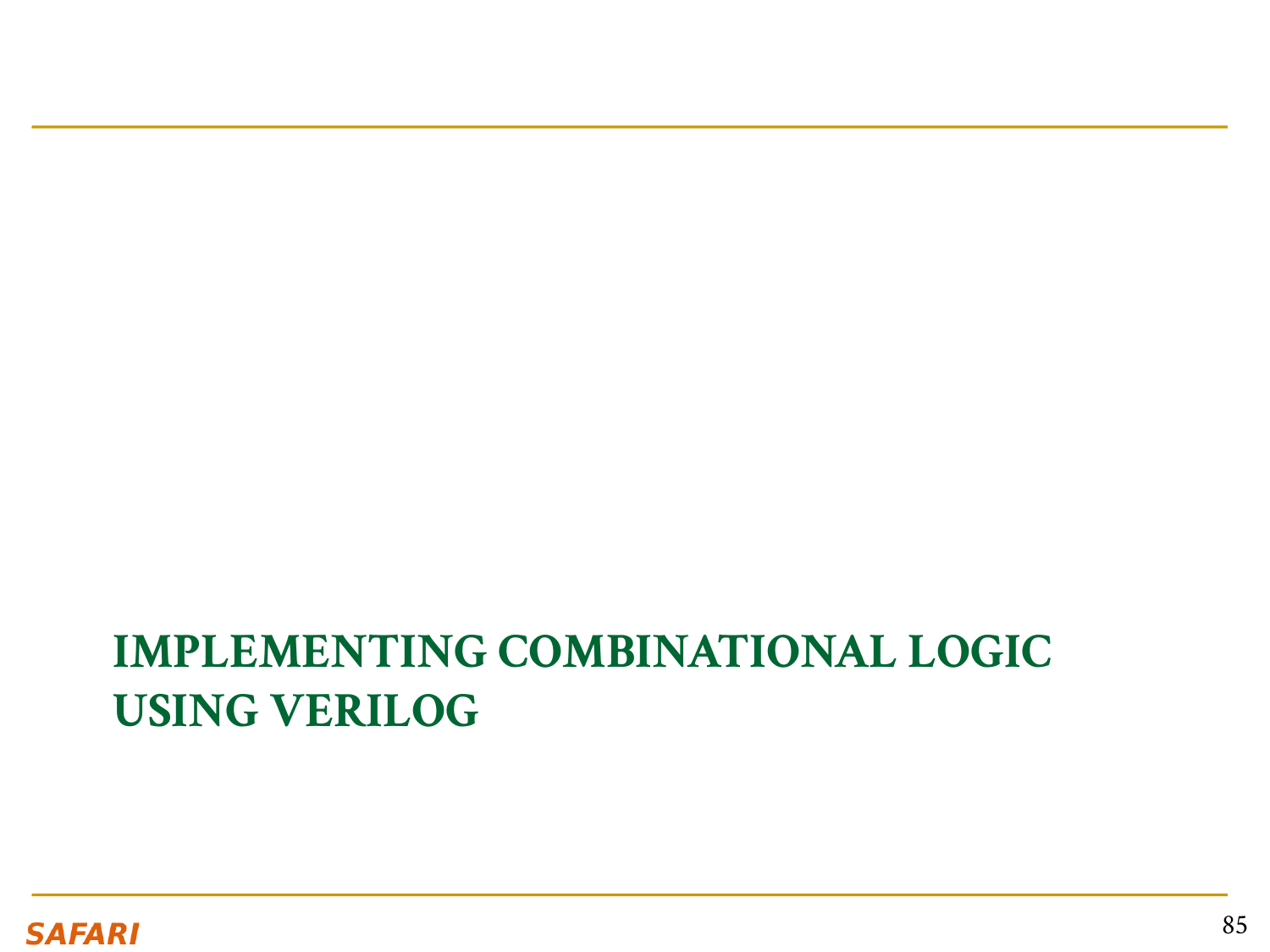

# Implementing Combinational Logic Using Verilog
85